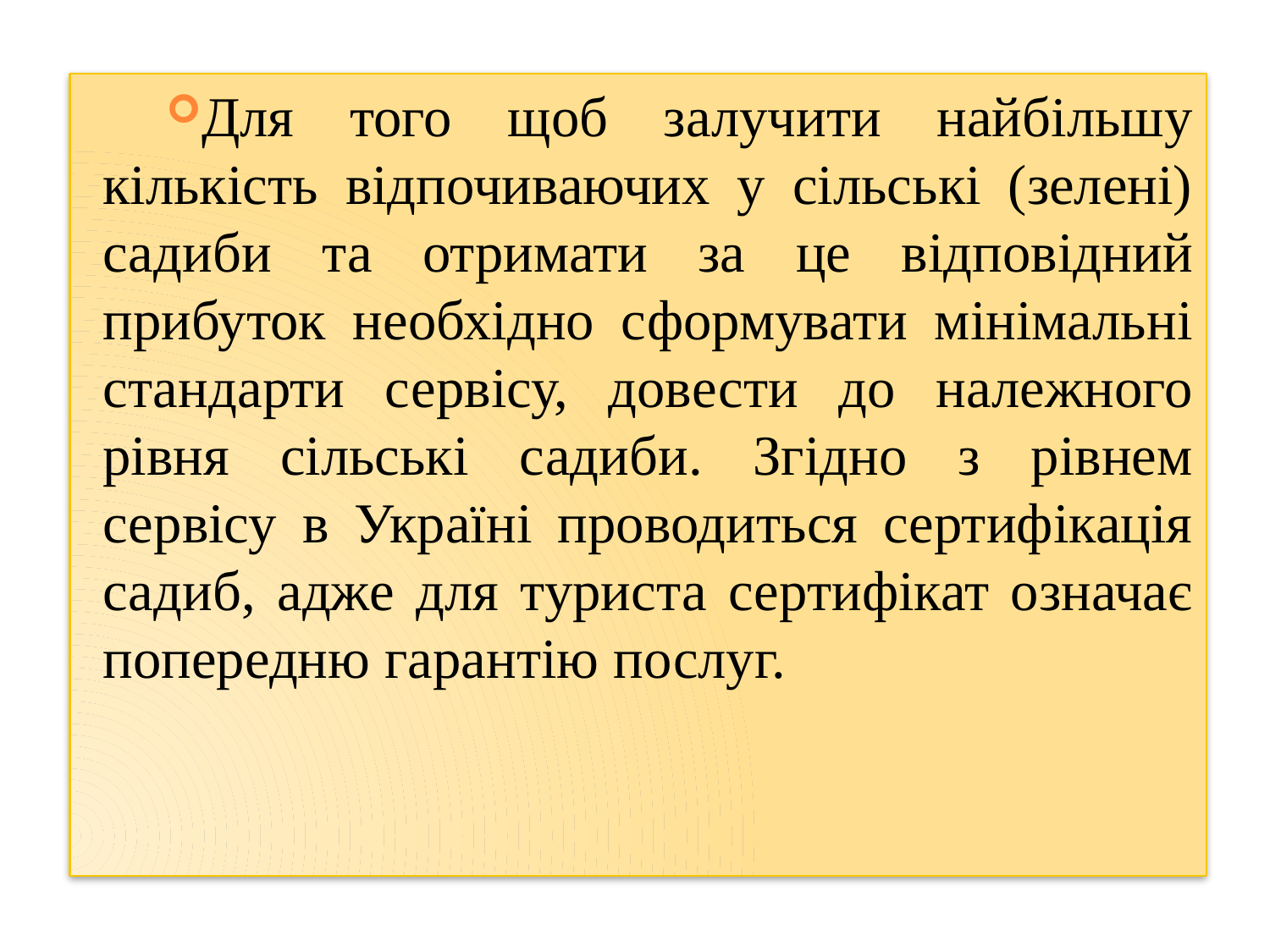

Для того щоб залучити найбільшу кількість відпочиваючих у сільські (зелені) садиби та отримати за це відповідний прибуток необхідно сформувати мінімальні стандарти сервісу, довести до належного рівня сільські садиби. Згідно з рівнем сервісу в Україні проводиться сертифікація садиб, адже для туриста сертифікат означає попередню гарантію послуг.